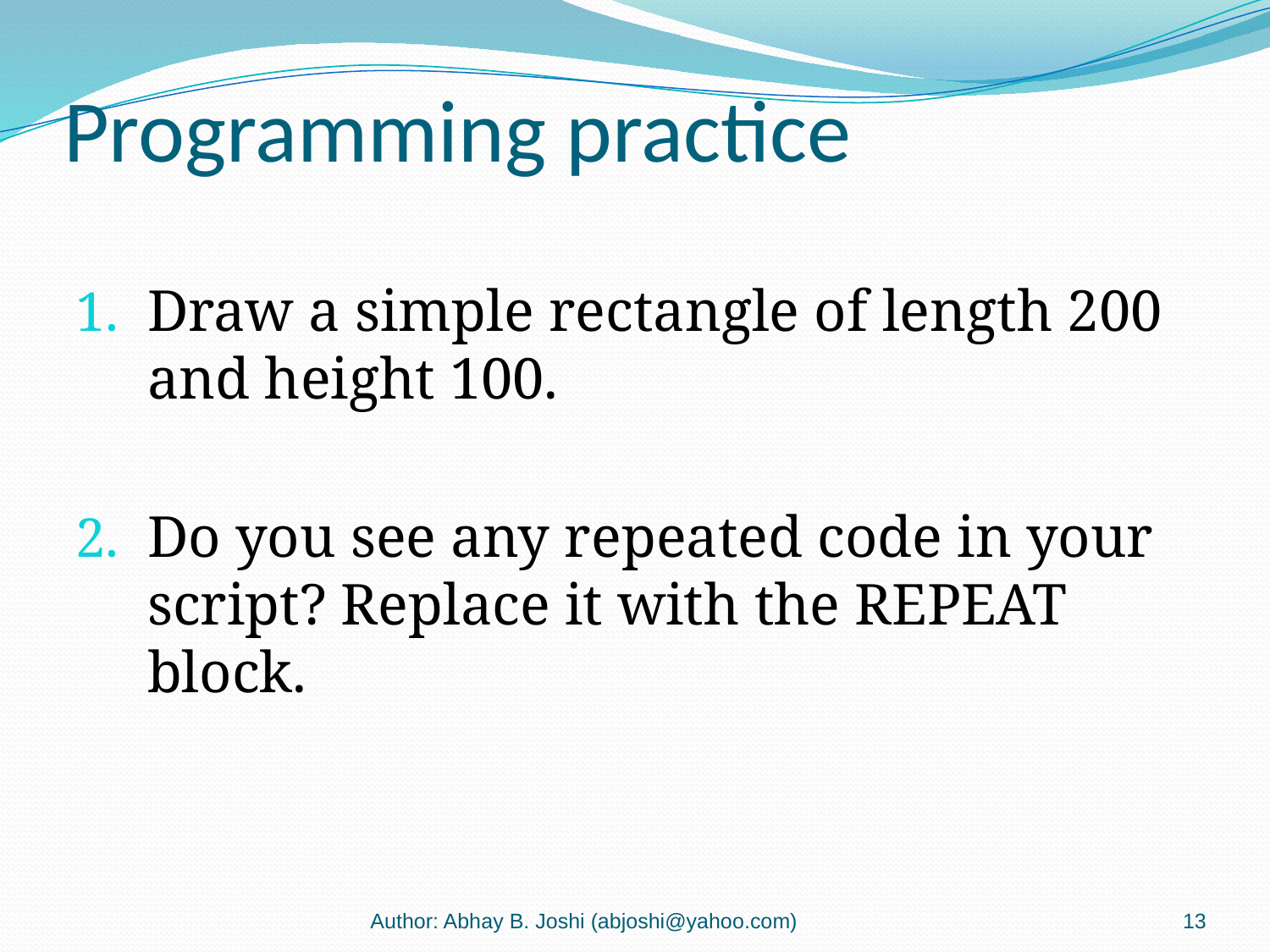

# Programming practice
Draw a simple rectangle of length 200 and height 100.

Do you see any repeated code in your script? Replace it with the REPEAT block.

Author: Abhay B. Joshi (abjoshi@yahoo.com)
13